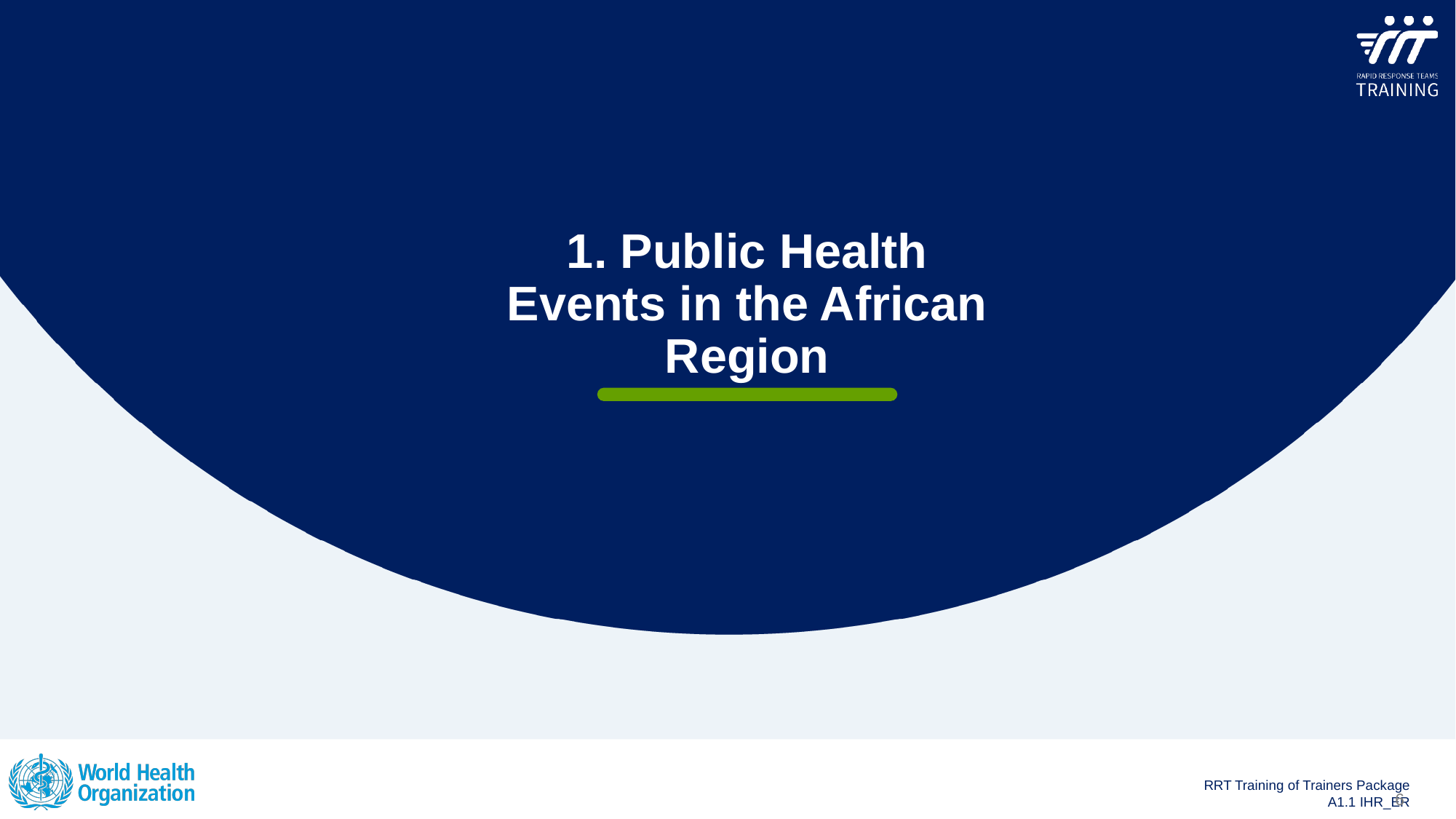

1. Public Health Events in the African Region